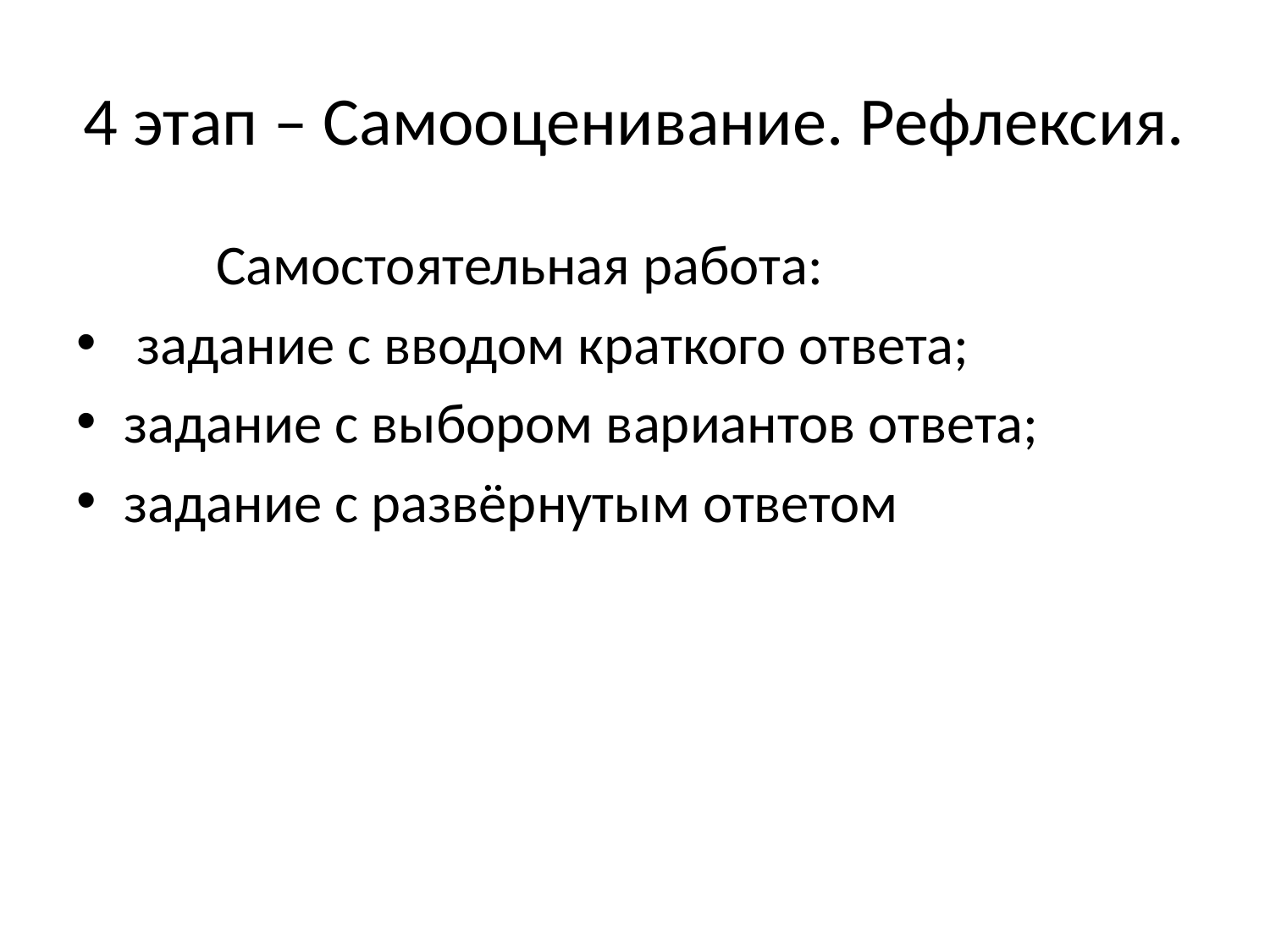

# 4 этап – Самооценивание. Рефлексия.
           Самостоятельная работа:
 задание с вводом краткого ответа;
задание с выбором вариантов ответа;
задание с развёрнутым ответом